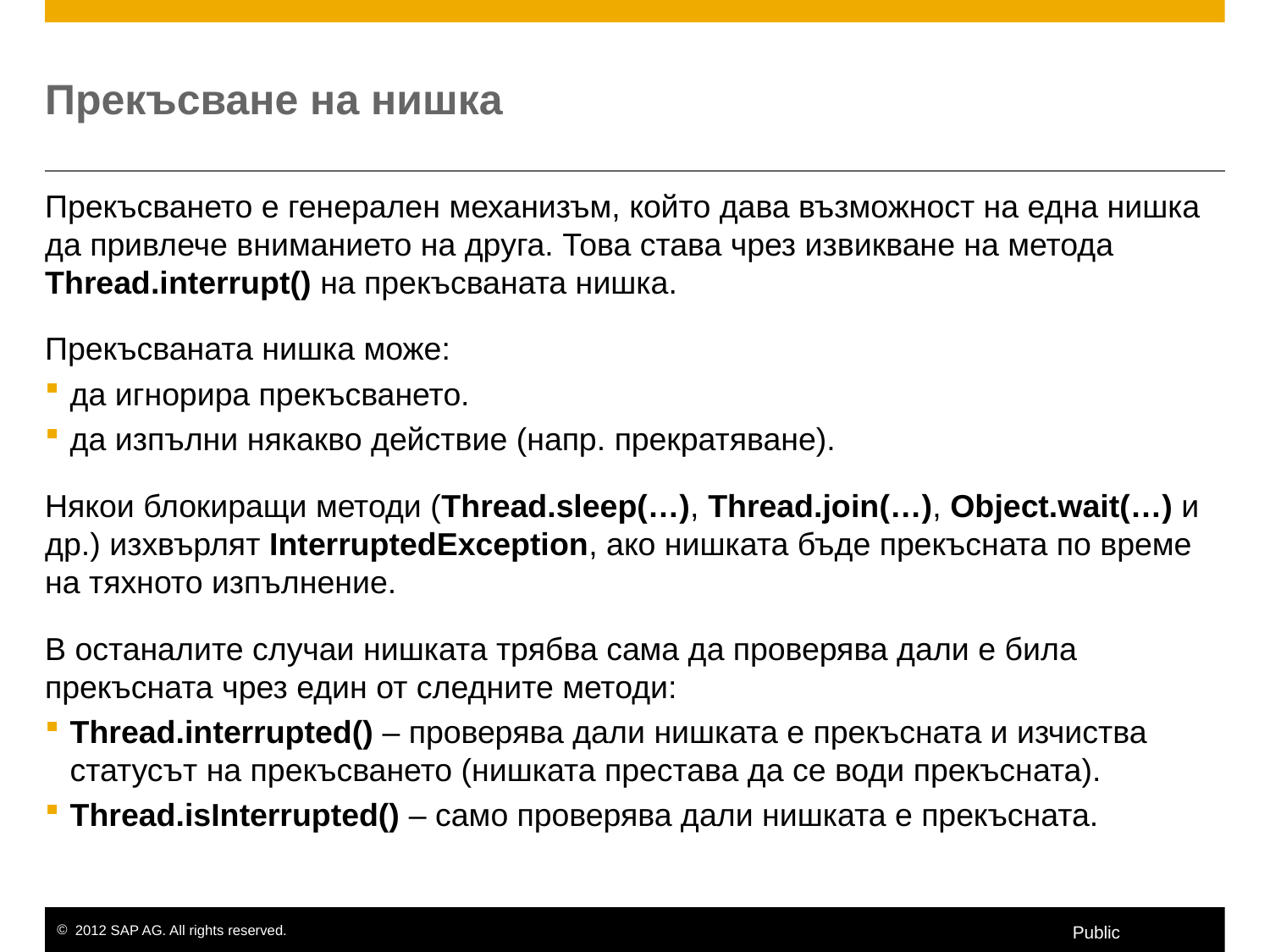

# Прекъсване на нишка
Прекъсването е генерален механизъм, който дава възможност на една нишка да привлече вниманието на друга. Това става чрез извикване на метода Thread.interrupt() на прекъсваната нишка.
Прекъсваната нишка може:
да игнорира прекъсването.
да изпълни някакво действие (напр. прекратяване).
Някои блокиращи методи (Thread.sleep(…), Thread.join(…), Object.wait(…) и др.) изхвърлят InterruptedException, ако нишката бъде прекъсната по време на тяхното изпълнение.
В останалите случаи нишката трябва сама да проверява дали е била прекъсната чрез един от следните методи:
Thread.interrupted() – проверява дали нишката е прекъсната и изчиства статусът на прекъсването (нишката престава да се води прекъсната).
Thread.isInterrupted() – само проверява дали нишката е прекъсната.